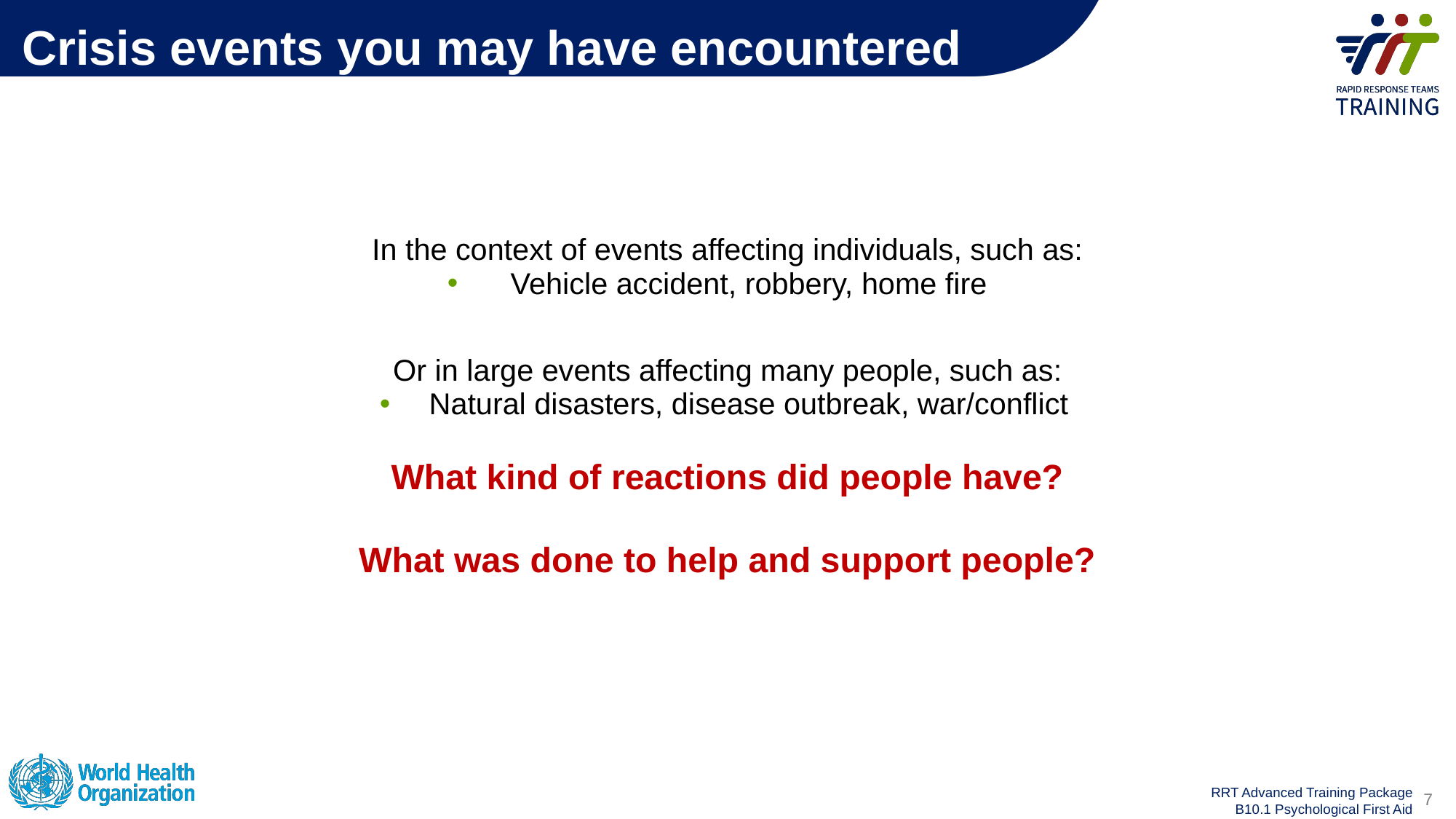

Crisis events you may have encountered
In the context of events affecting individuals, such as:
Vehicle accident, robbery, home fire

Or in large events affecting many people, such as:
Natural disasters, disease outbreak, war/conflict

What kind of reactions did people have?

What was done to help and support people?